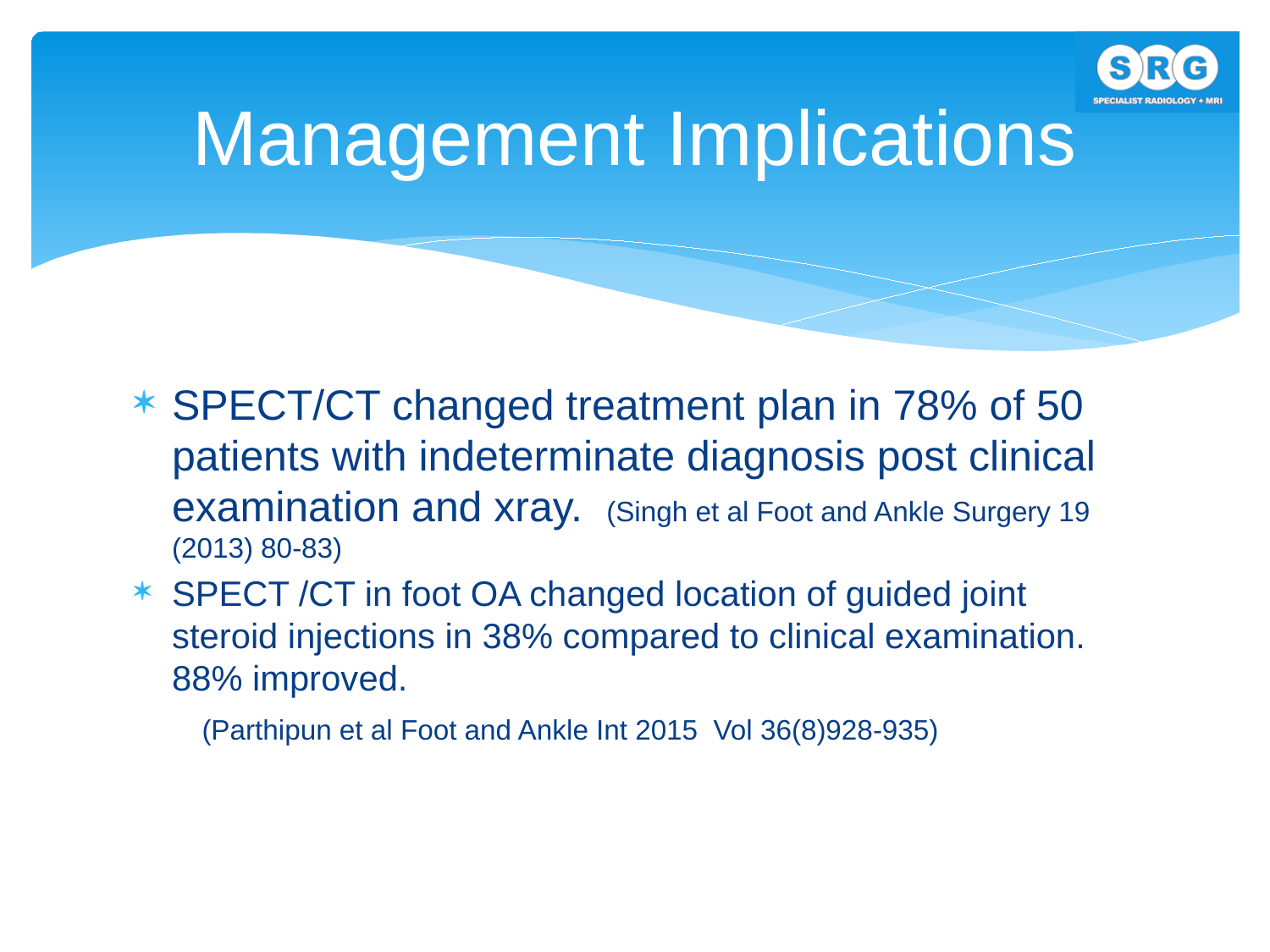

# Management Implications
SPECT/CT changed treatment plan in 78% of 50 patients with indeterminate diagnosis post clinical examination and xray.  (Singh et al Foot and Ankle Surgery 19 (2013) 80-83)
SPECT /CT in foot OA changed location of guided joint steroid injections in 38% compared to clinical examination. 88% improved.
       (Parthipun et al Foot and Ankle Int 2015  Vol 36(8)928-935)